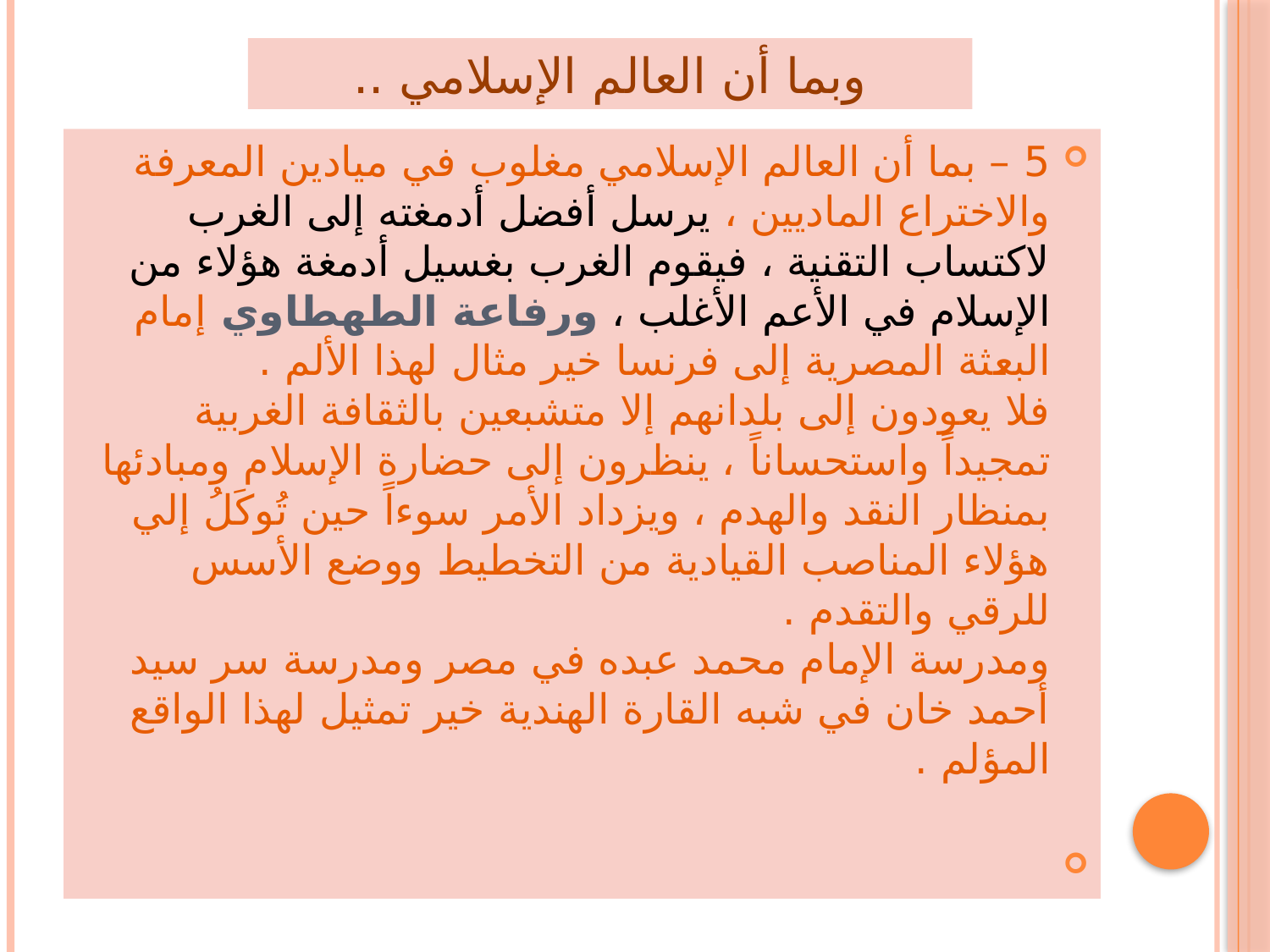

# وبما أن العالم الإسلامي ..
5 – بما أن العالم الإسلامي مغلوب في ميادين المعرفة والاختراع الماديين ، يرسل أفضل أدمغته إلى الغرب لاكتساب التقنية ، فيقوم الغرب بغسيل أدمغة هؤلاء من الإسلام في الأعم الأغلب ، ورفاعة الطهطاوي إمام البعثة المصرية إلى فرنسا خير مثال لهذا الألم .
فلا يعودون إلى بلدانهم إلا متشبعين بالثقافة الغربية تمجيداً واستحساناً ، ينظرون إلى حضارة الإسلام ومبادئها بمنظار النقد والهدم ، ويزداد الأمر سوءاً حين تُوكَلُ إلي هؤلاء المناصب القيادية من التخطيط ووضع الأسس للرقي والتقدم .
ومدرسة الإمام محمد عبده في مصر ومدرسة سر سيد أحمد خان في شبه القارة الهندية خير تمثيل لهذا الواقع المؤلم .